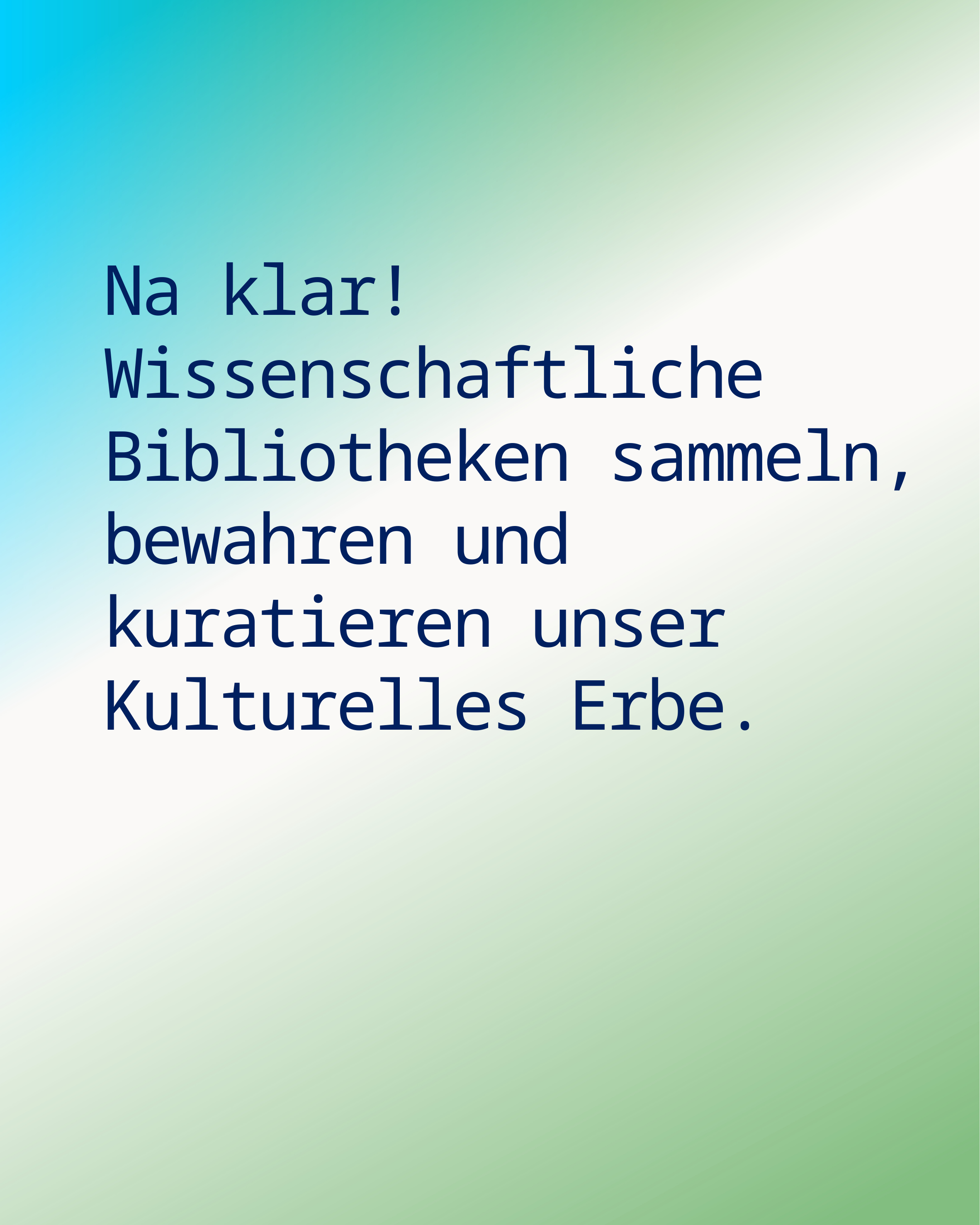

Na klar! Wissenschaftliche Bibliotheken sammeln, bewahren und kuratieren unser Kulturelles Erbe.